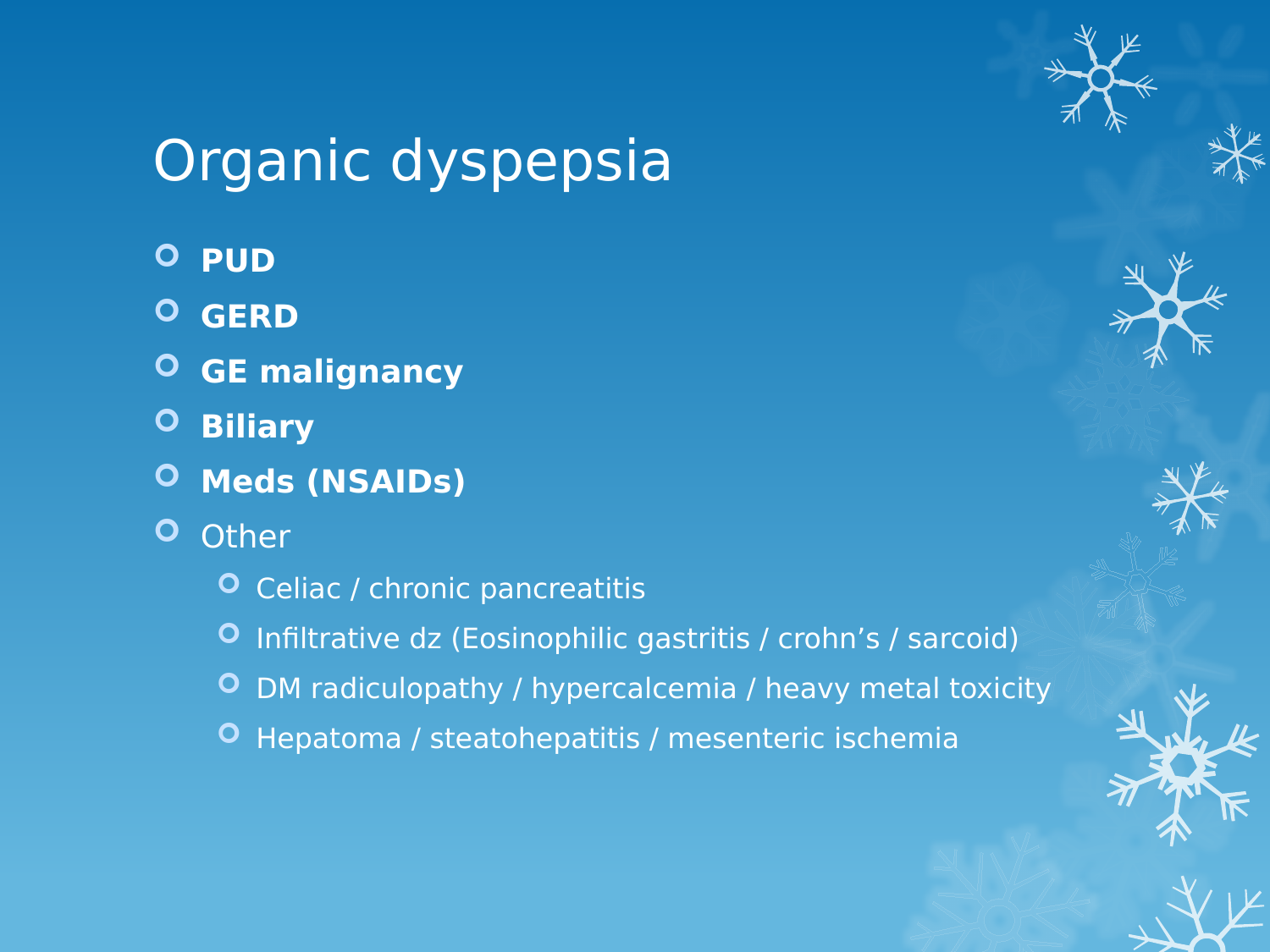

# Organic dyspepsia
PUD
GERD
GE malignancy
Biliary
Meds (NSAIDs)
Other
Celiac / chronic pancreatitis
Infiltrative dz (Eosinophilic gastritis / crohn’s / sarcoid)
DM radiculopathy / hypercalcemia / heavy metal toxicity
Hepatoma / steatohepatitis / mesenteric ischemia